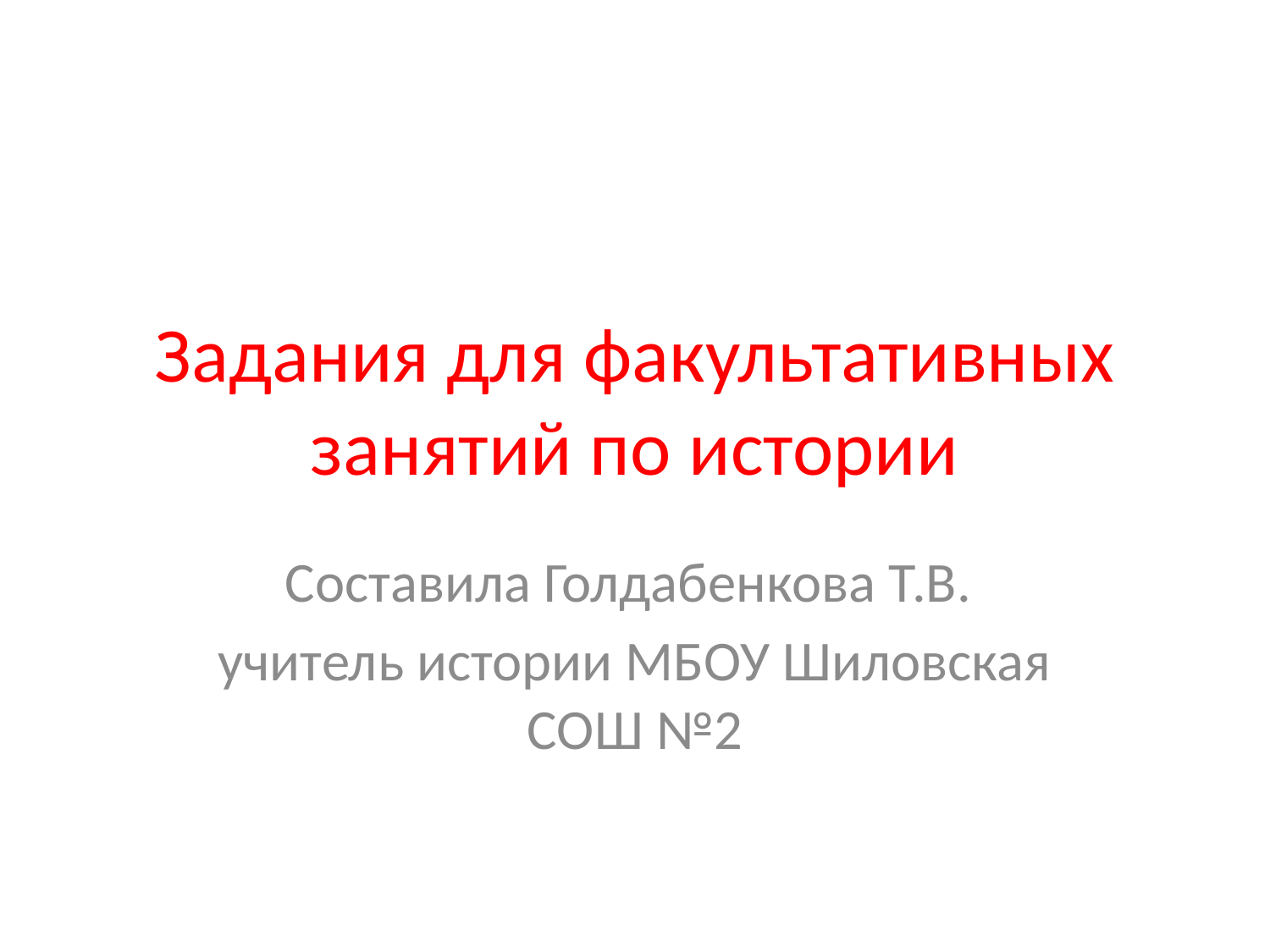

# Задания для факультативных занятий по истории
Составила Голдабенкова Т.В.
учитель истории МБОУ Шиловская СОШ №2